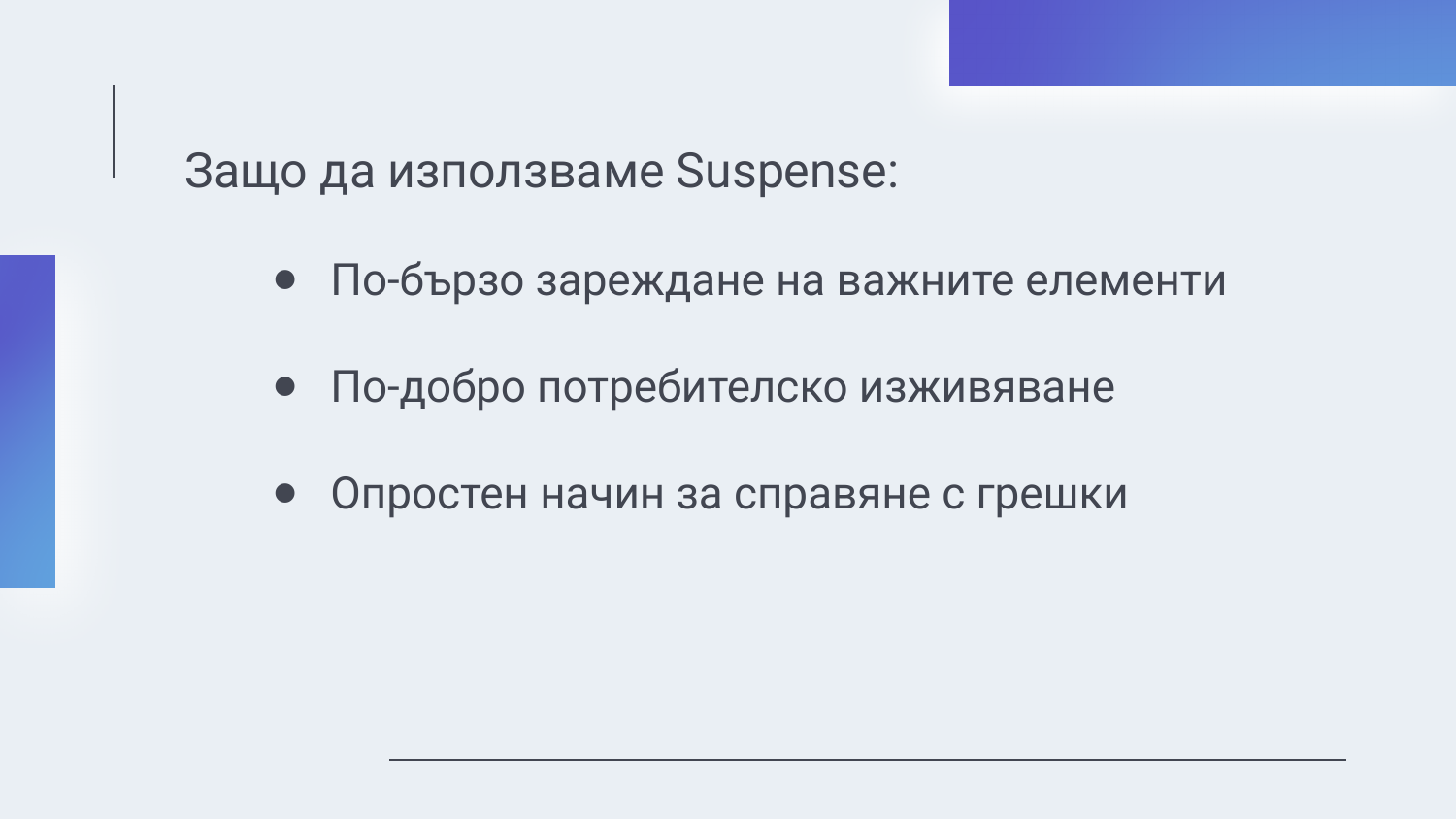

Защо да използваме Suspense:

По-бързо зареждане на важните елементи

По-добро потребителско изживяване

Опростен начин за справяне с грешки